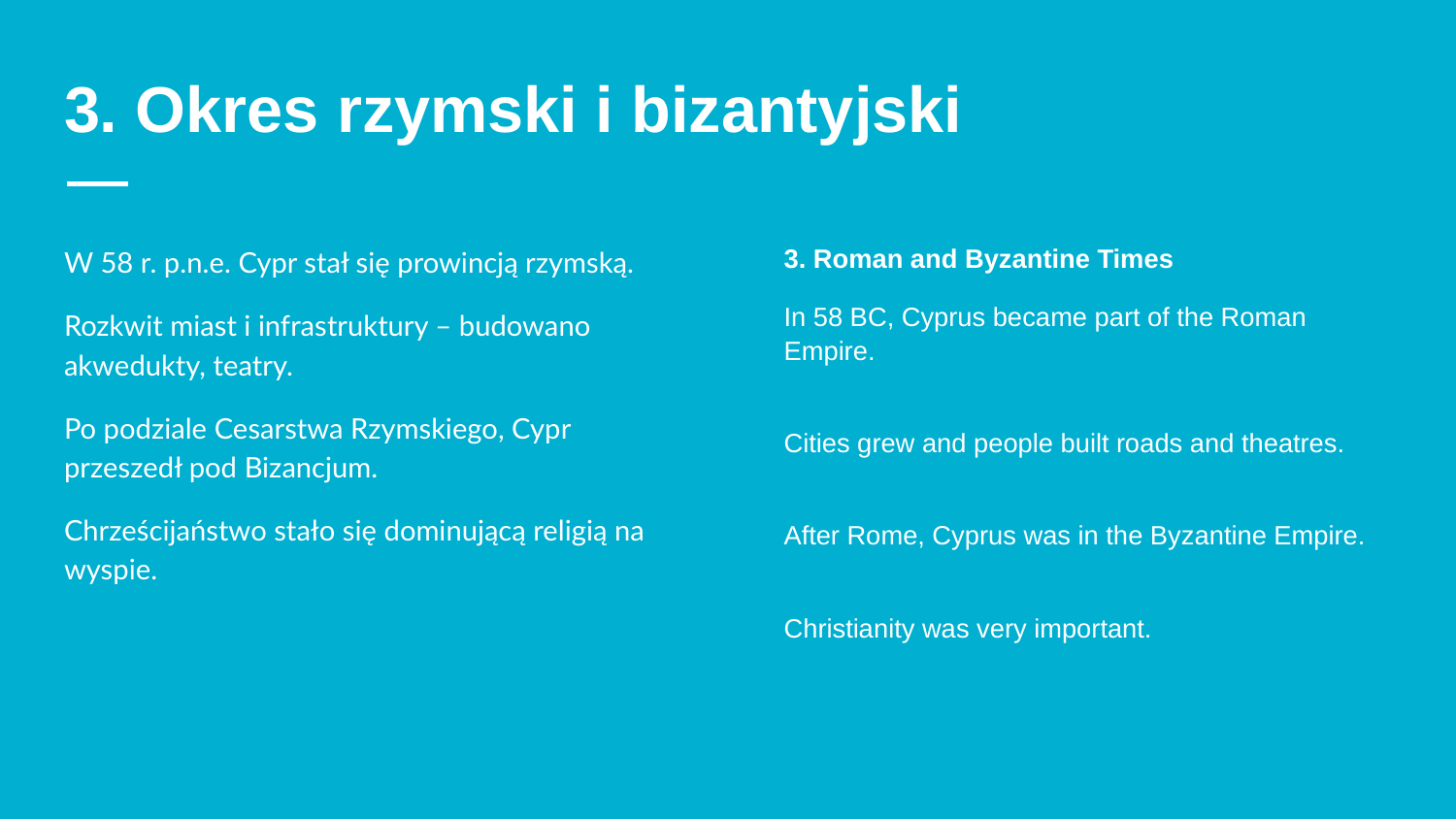

# 3. Okres rzymski i bizantyjski
W 58 r. p.n.e. Cypr stał się prowincją rzymską.
Rozkwit miast i infrastruktury – budowano akwedukty, teatry.
Po podziale Cesarstwa Rzymskiego, Cypr przeszedł pod Bizancjum.
Chrześcijaństwo stało się dominującą religią na wyspie.

3. Roman and Byzantine Times
In 58 BC, Cyprus became part of the Roman Empire.
Cities grew and people built roads and theatres.
After Rome, Cyprus was in the Byzantine Empire.
Christianity was very important.